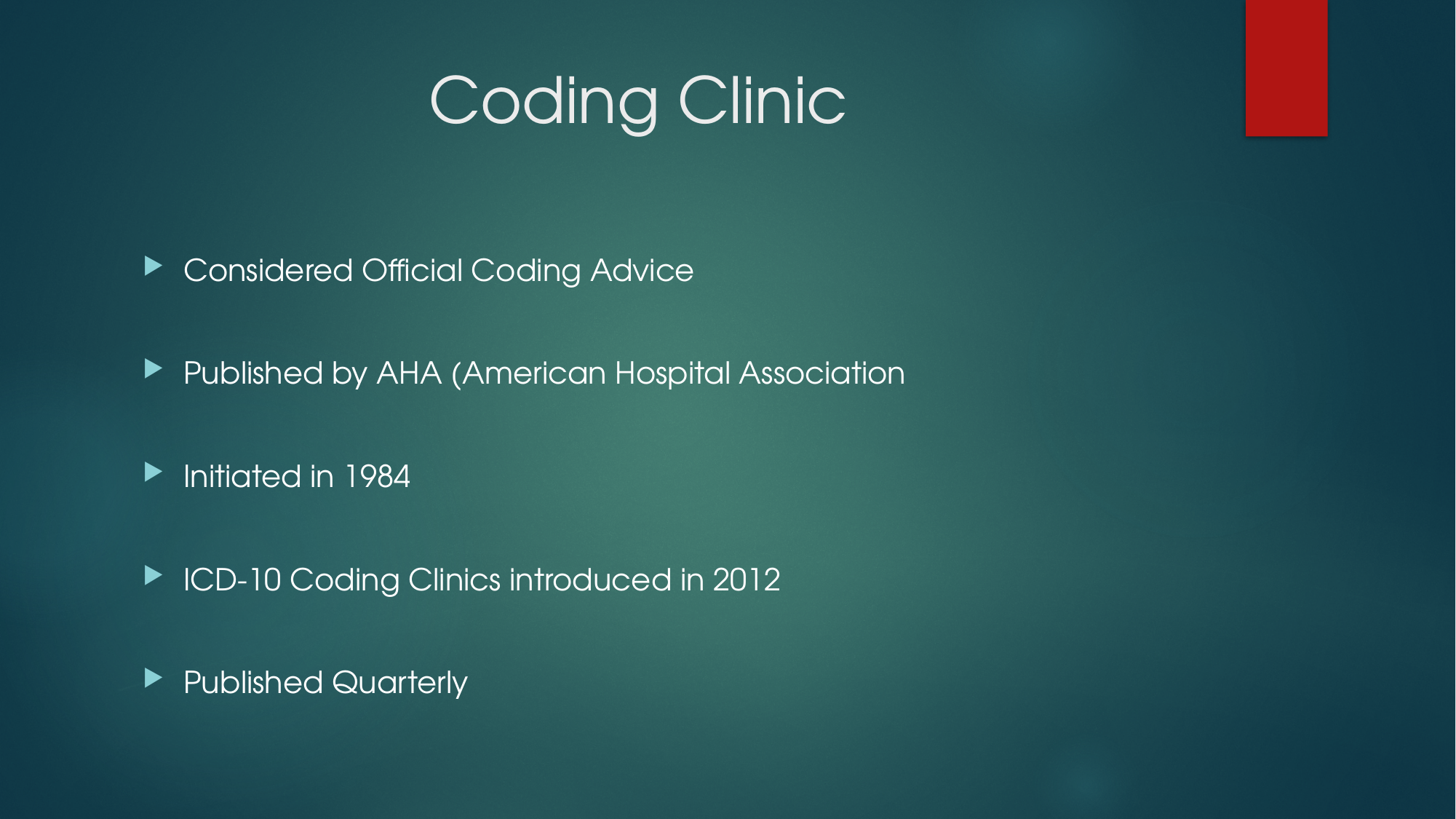

# Coding Clinic
Considered Official Coding Advice

Published by AHA (American Hospital Association

Initiated in 1984

ICD-10 Coding Clinics introduced in 2012

Published Quarterly